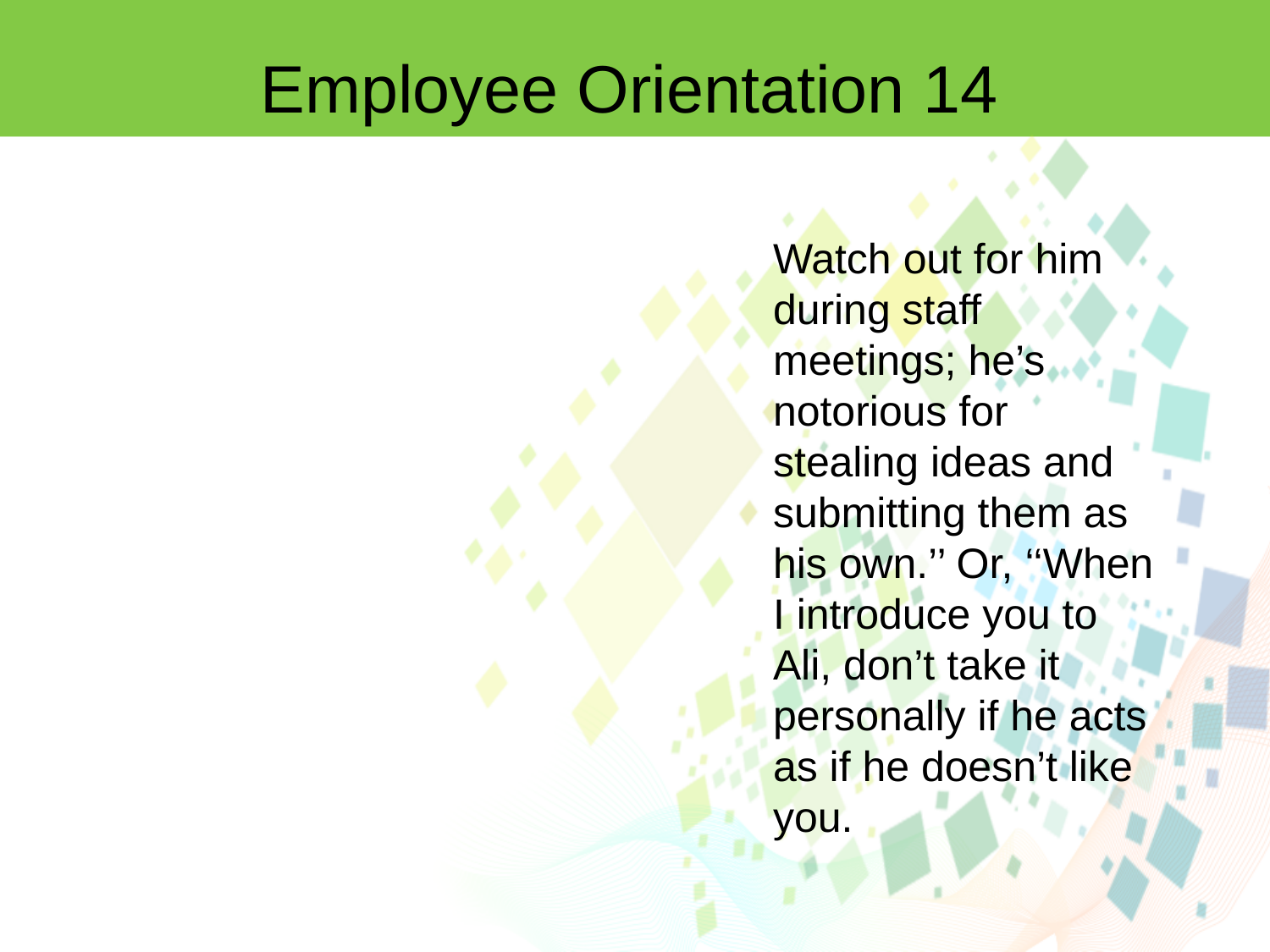

Employee Orientation 14
Watch out for him during staff meetings; he’s notorious for stealing ideas and
submitting them as his own.’’ Or, ‘‘When I introduce you to Ali, don’t take it personally if he acts as if he doesn’t like you.